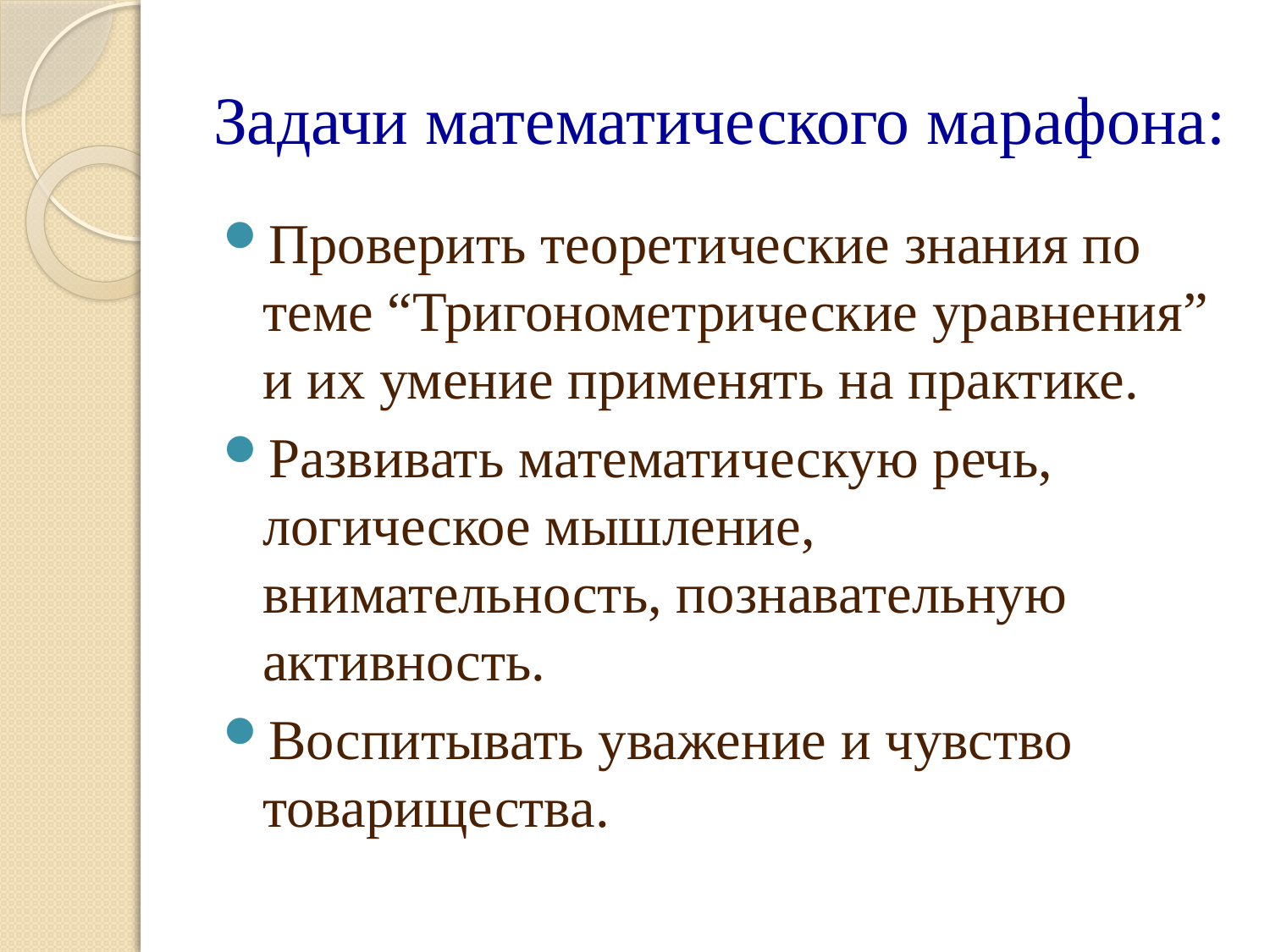

# Задачи математического марафона:
Проверить теоретические знания по теме “Тригонометрические уравнения” и их умение применять на практике.
Развивать математическую речь, логическое мышление, внимательность, познавательную активность.
Воспитывать уважение и чувство товарищества.